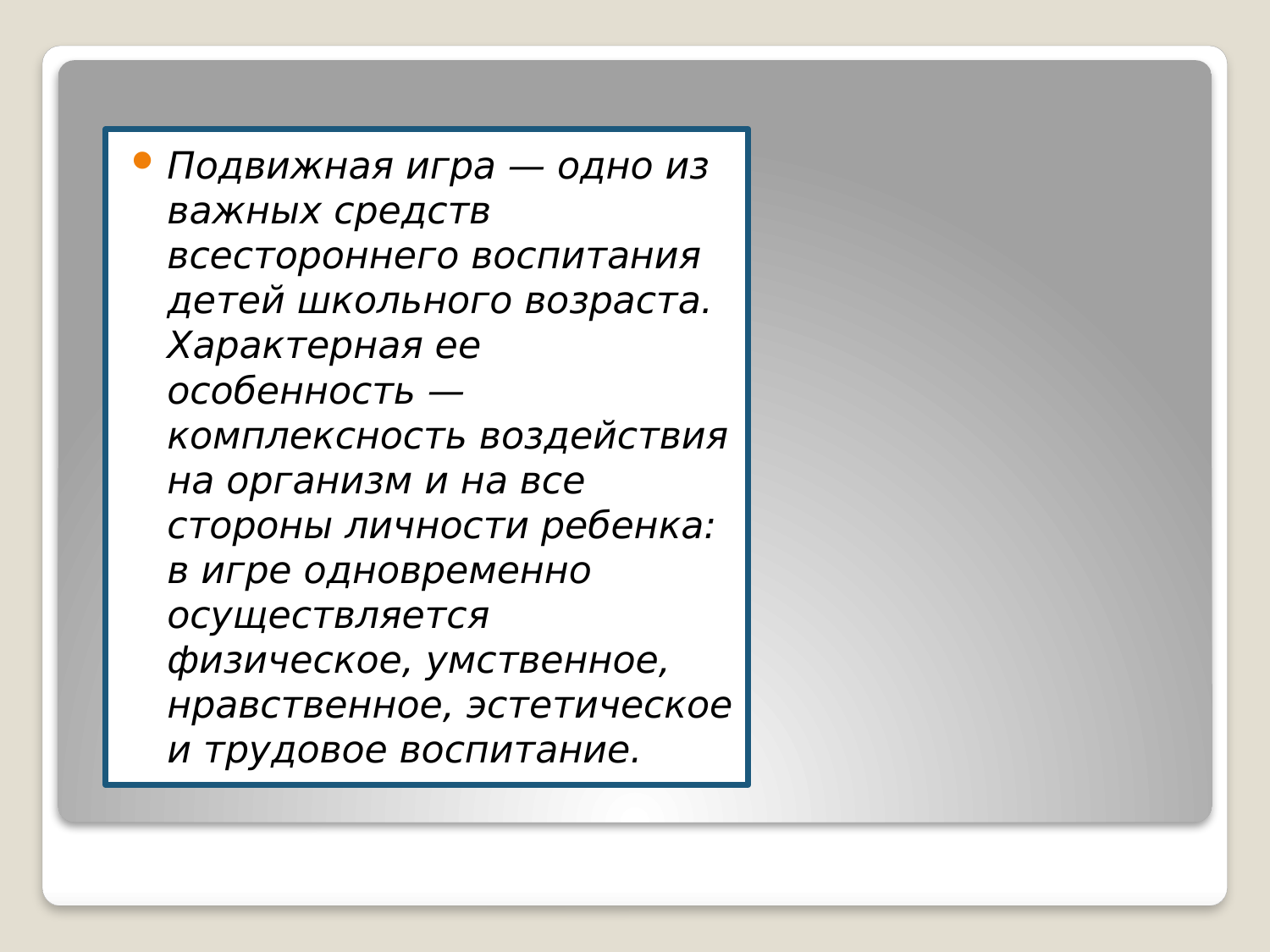

#
Подвижная игра — одно из важных средств всестороннего воспитания детей школьного возраста. Характерная ее особенность — комплексность воздействия на организм и на все стороны личности ребенка: в игре одновременно осуществляется физическое, умственное, нравственное, эстетическое и трудовое воспитание.